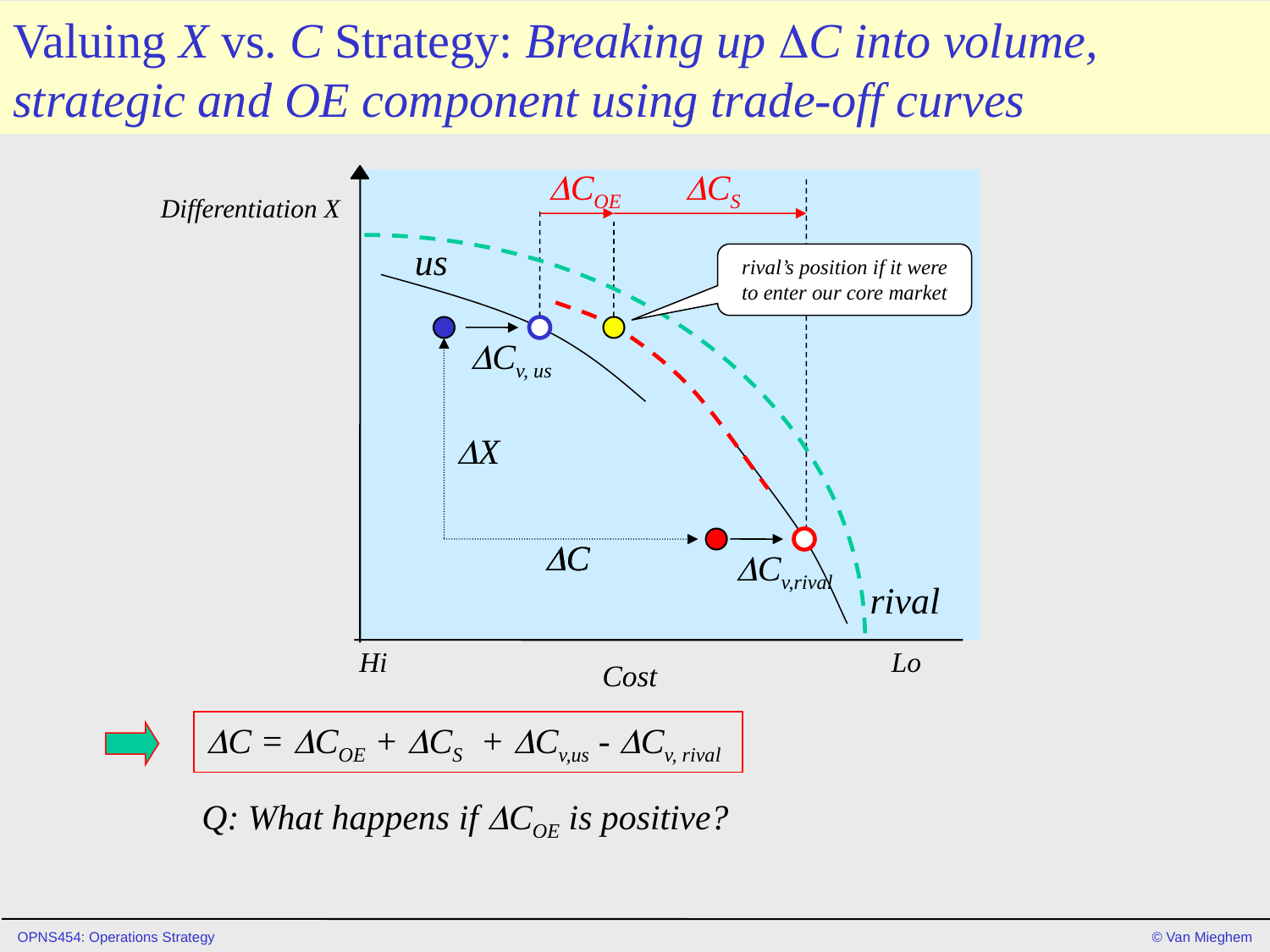

# Valuing X vs. C Strategy: Breaking up ΔC into volume, strategic and OE component using trade-off curves
ΔCOE
ΔCS

Differentiation X

us

rival’s position if it were to enter our core market

ΔCv, us

ΔX

ΔC
ΔC

ΔCv,rival

rival
Hi
Lo

Cost
ΔC = ΔCOE + ΔCS  + ΔCv,us - ΔCv, rival

Q: What happens if ΔCOE is positive?